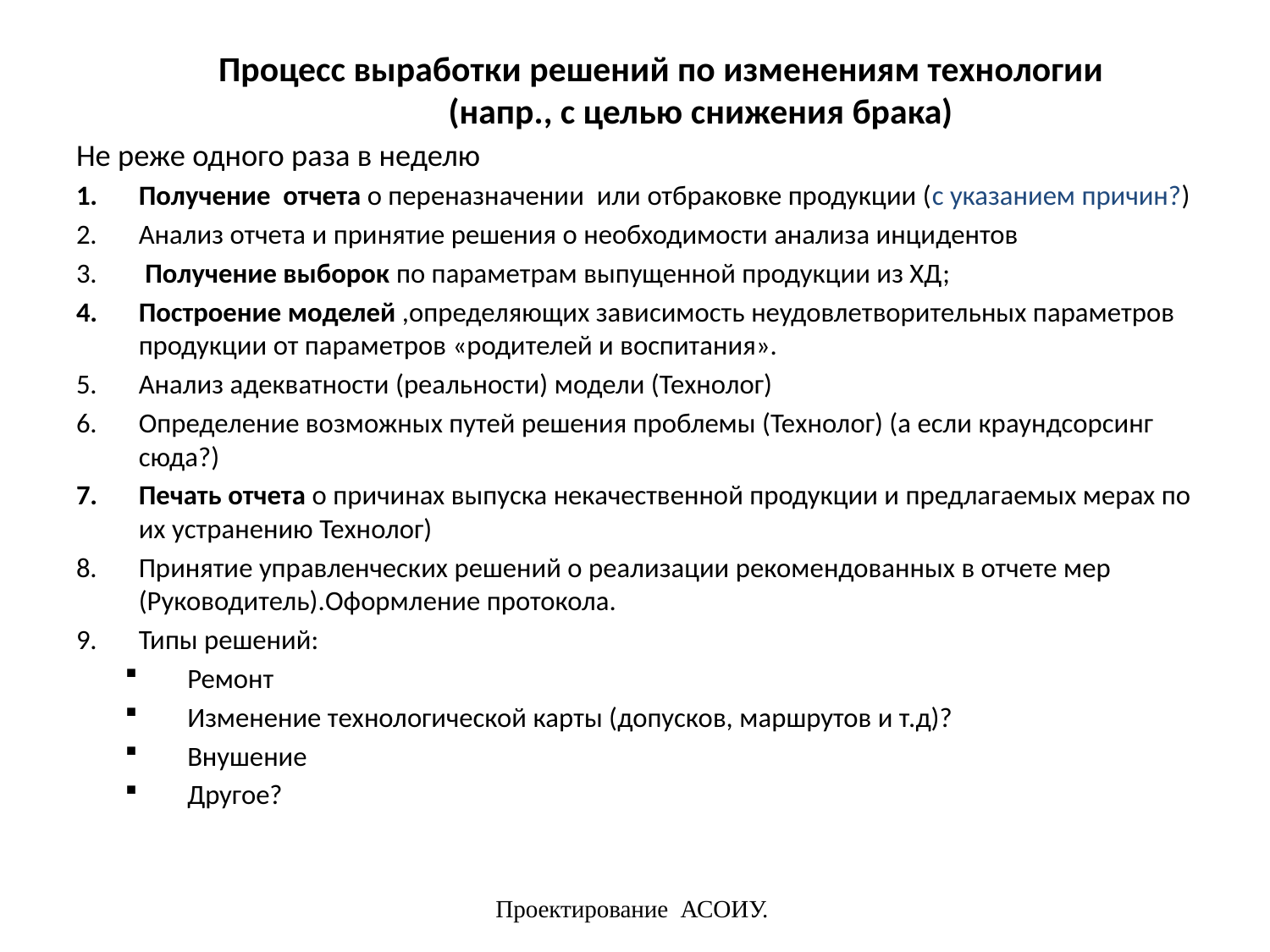

# Процесс выработки решений по изменениям технологии (напр., с целью снижения брака)
Не реже одного раза в неделю
Получение  отчета о переназначении  или отбраковке продукции (с указанием причин?)
Анализ отчета и принятие решения о необходимости анализа инцидентов
 Получение выборок по параметрам выпущенной продукции из ХД;
Построение моделей ,определяющих зависимость неудовлетворительных параметров  продукции от параметров «родителей и воспитания».
Анализ адекватности (реальности) модели (Технолог)
Определение возможных путей решения проблемы (Технолог) (а если краундсорсинг сюда?)
Печать отчета о причинах выпуска некачественной продукции и предлагаемых мерах по их устранению Технолог)
Принятие управленческих решений о реализации рекомендованных в отчете мер (Руководитель).Оформление протокола.
Типы решений:
Ремонт
Изменение технологической карты (допусков, маршрутов и т.д)?
Внушение
Другое?

Проектирование  АСОИУ.